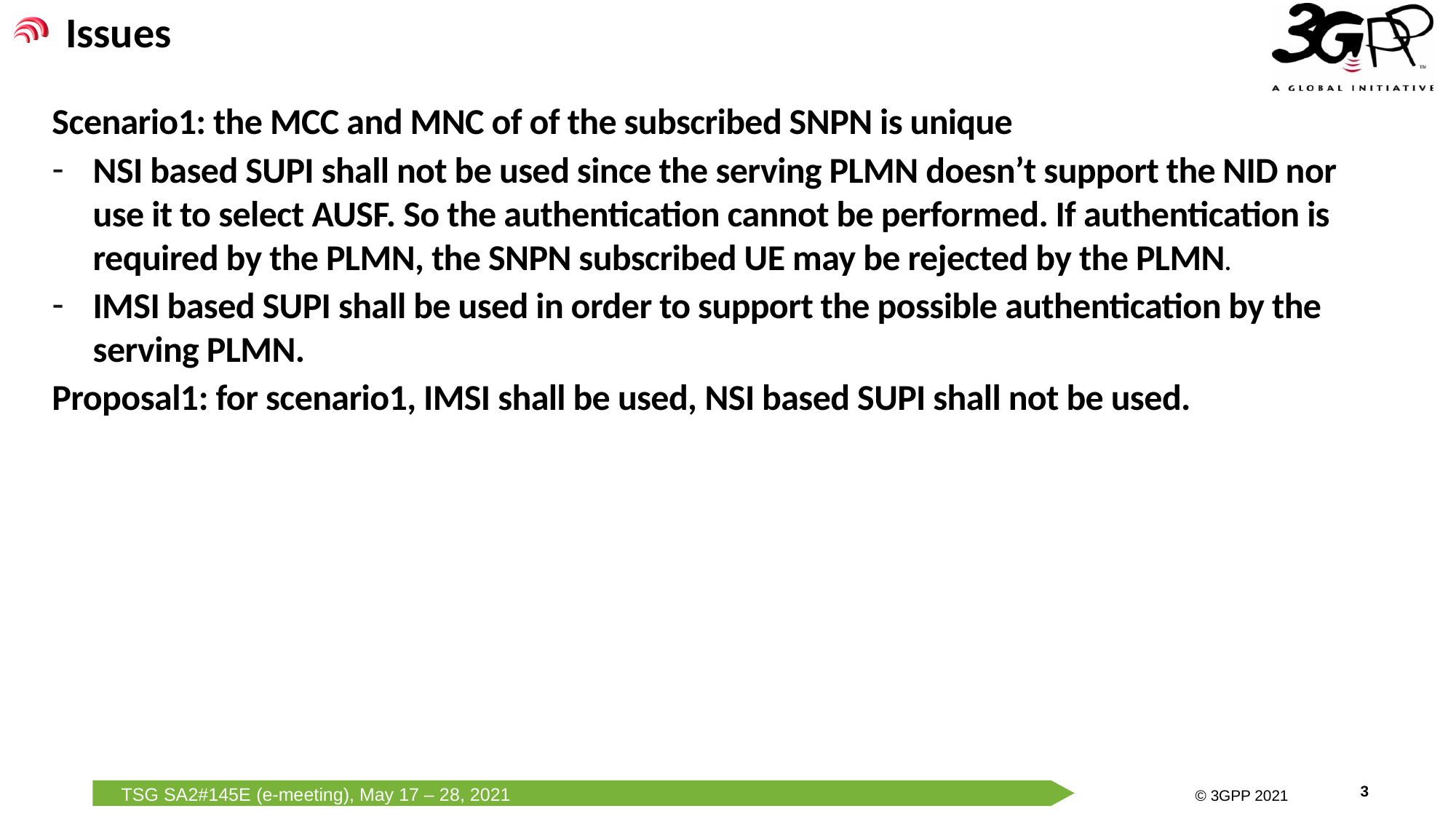

Issues
Scenario1: the MCC and MNC of of the subscribed SNPN is unique
NSI based SUPI shall not be used since the serving PLMN doesn’t support the NID nor use it to select AUSF. So the authentication cannot be performed. If authentication is required by the PLMN, the SNPN subscribed UE may be rejected by the PLMN.
IMSI based SUPI shall be used in order to support the possible authentication by the serving PLMN.
Proposal1: for scenario1, IMSI shall be used, NSI based SUPI shall not be used.